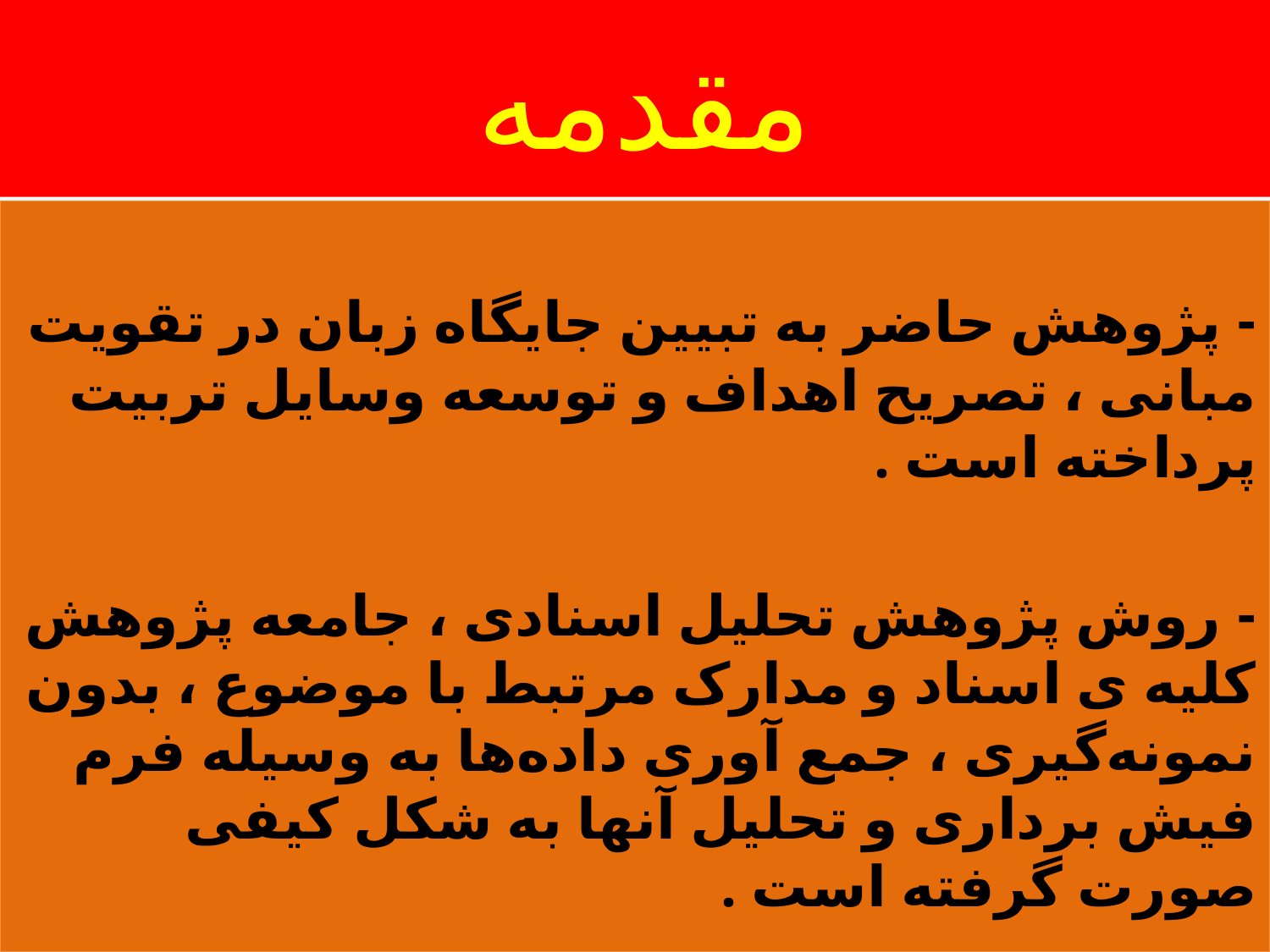

# مقدمه

- پژوهش حاضر به تبیین جایگاه زبان در تقویت مبانی ، تصریح اهداف و توسعه وسایل تربیت پرداخته است .

- روش پژوهش تحلیل اسنادی ، جامعه پژوهش کلیه ی اسناد و مدارک مرتبط با موضوع ، بدون نمونه‌گیری ، جمع آوری داده‌ها به وسیله فرم فیش برداری و تحلیل آنها به شکل کیفی صورت گرفته است .